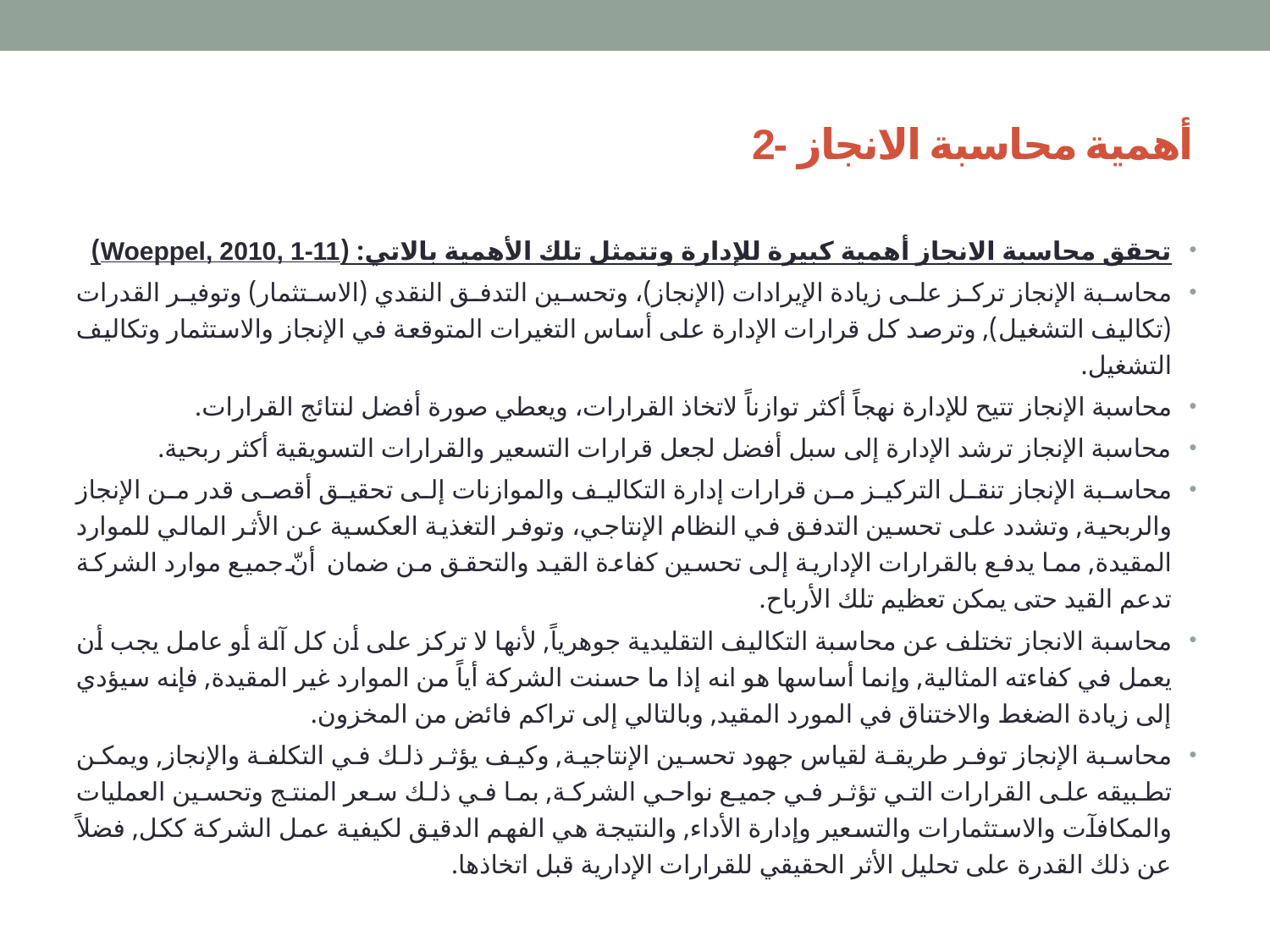

# 2- أهمية محاسبة الانجاز
تحقق محاسبة الانجاز أهمية كبيرة للإدارة وتتمثل تلك الأهمية بالاتي: (Woeppel, 2010, 1-11)
محاسبة الإنجاز تركز على زيادة الإيرادات (الإنجاز)، وتحسين التدفق النقدي (الاستثمار) وتوفير القدرات (تكاليف التشغيل), وترصد كل قرارات الإدارة على أساس التغيرات المتوقعة في الإنجاز والاستثمار وتكاليف التشغيل.
محاسبة الإنجاز تتيح للإدارة نهجاً أكثر توازناً لاتخاذ القرارات، ويعطي صورة أفضل لنتائج القرارات.
محاسبة الإنجاز ترشد الإدارة إلى سبل أفضل لجعل قرارات التسعير والقرارات التسويقية أكثر ربحية.
محاسبة الإنجاز تنقل التركيز من قرارات إدارة التكاليف والموازنات إلى تحقيق أقصى قدر من الإنجاز والربحية, وتشدد على تحسين التدفق في النظام الإنتاجي، وتوفر التغذية العكسية عن الأثر المالي للموارد المقيدة, مما يدفع بالقرارات الإدارية إلى تحسين كفاءة القيد والتحقق من ضمان أنّ جميع موارد الشركة تدعم القيد حتى يمكن تعظيم تلك الأرباح.
محاسبة الانجاز تختلف عن محاسبة التكاليف التقليدية جوهرياً, لأنها لا تركز على أن كل آلة أو عامل يجب أن يعمل في كفاءته المثالية, وإنما أساسها هو انه إذا ما حسنت الشركة أياً من الموارد غير المقيدة, فإنه سيؤدي إلى زيادة الضغط والاختناق في المورد المقيد, وبالتالي إلى تراكم فائض من المخزون.
محاسبة الإنجاز توفر طريقة لقياس جهود تحسين الإنتاجية, وكيف يؤثر ذلك في التكلفة والإنجاز, ويمكن تطبيقه على القرارات التي تؤثر في جميع نواحي الشركة, بما في ذلك سعر المنتج وتحسين العمليات والمكافآت والاستثمارات والتسعير وإدارة الأداء, والنتيجة هي الفهم الدقيق لكيفية عمل الشركة ككل, فضلاً عن ذلك القدرة على تحليل الأثر الحقيقي للقرارات الإدارية قبل اتخاذها.